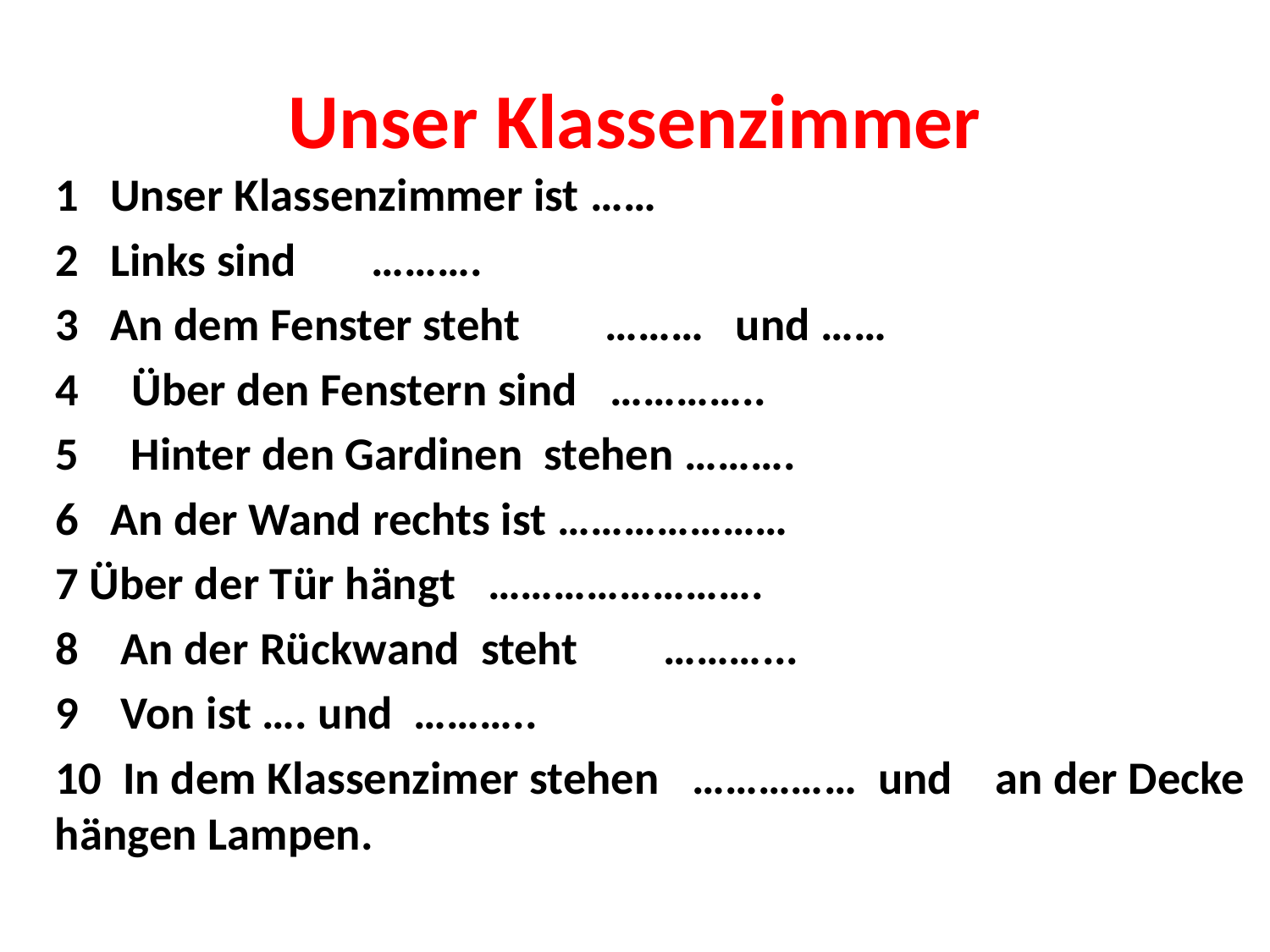

# Unser Klassenzimmer
    1   Unser Klassenzimmer ist ……
    2   Links sind       ……….
    3   An dem Fenster steht        ………   und ……
    4     Über den Fenstern sind   …………..
    5     Hinter den Gardinen  stehen ……….
    6   An der Wand rechts ist …………………
    7 Über der Tür hängt   …………………….
    8    An der Rückwand  steht        ………...
    9    Von ist …. und  ………..
    10  In dem Klassenzimer stehen   ……………  und    an der Decke hängen Lampen.